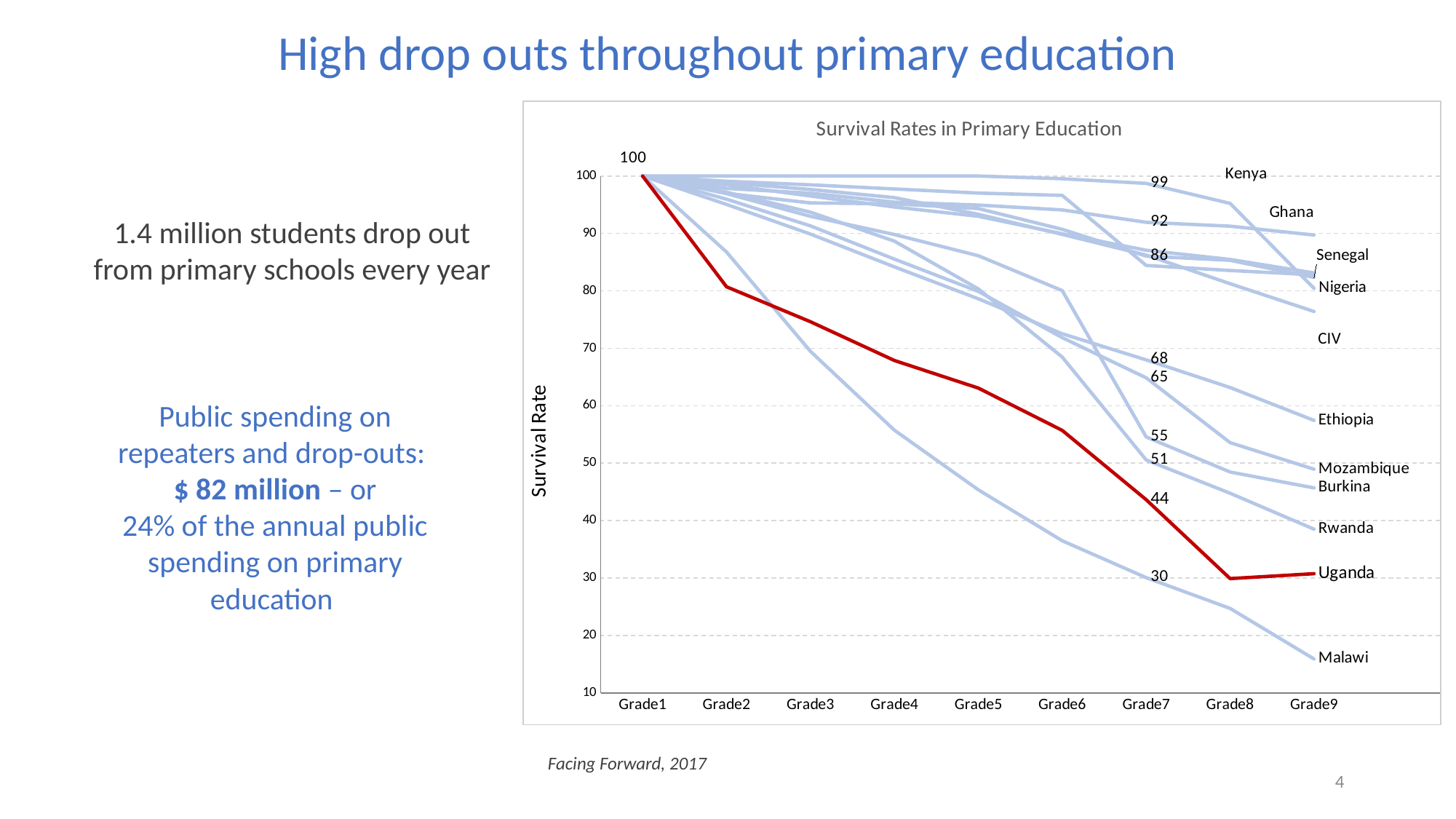

High drop outs throughout primary education

### Chart: Survival Rates in Primary Education

| Category | Burkina | CIV | DRC | Ethiopia | Ghana | Kenya | Malawi | Mozambique | Nigeria | Rwanda | Senegal | Uganda |
|---|---|---|---|---|---|---|---|---|---|---|---|---|
| Grade1 | 100.0 | 100.0 | 100.0 | 100.0 | 100.0 | 100.0 | 100.0 | 100.0 | 100.0 | 100.0 | 100.0 | 100.0 |
| Grade2 | 96.92291859627443 | 98.81740775500455 | 98.45964951443811 | 95.0470967568787 | 97.82635821416962 | 100.0 | 86.75838686655446 | 95.96531197399837 | 99.08211827747313 | 97.17388609896771 | 96.97034714289501 | 80.704689584436 |
| Grade3 | 92.97383587373749 | 97.65054323628904 | 96.51212005395577 | 89.88296380769856 | 97.00244844146262 | 100.0 | 69.45678766998475 | 91.31115024367197 | 98.45853043843117 | 93.69668532288374 | 95.31186185160206 | 74.61400255366922 |
| Grade4 | 89.80393663683137 | 96.23076400481082 | 94.59500571816265 | 84.18177170647623 | 95.4487661952132 | 100.0 | 55.74445870712603 | 85.52578846745618 | 97.74008507895793 | 88.65800222281017 | 95.15259532625097 | 67.87448719476953 |
| Grade5 | 86.11788381035649 | 93.32648477119206 | 92.98224505825482 | 78.61582470660362 | 94.92969371711263 | 100.0 | 45.354974910872315 | 79.90270765091523 | 97.02473038104358 | 80.33726916695257 | 94.32774114029904 | 63.07020348865037 |
| Grade6 | 80.04606315418695 | 89.82574123790106 | 89.94354383307594 | 72.53518903003878 | 94.08778114701599 | 99.52844582081231 | 36.49165964093009 | 71.8510739625373 | 96.61593857328056 | 68.46454244612283 | 90.71036115782792 | 55.70253616212692 |
| Grade7 | 54.56190436329943 | 86.22789095614178 | 87.06863603727331 | 67.98124138257158 | 91.93468359640536 | 98.70145392751527 | 30.06169642772153 | 64.85927439178626 | 84.42281567481884 | 50.5482130612714 | 86.04375291126594 | 43.63983687771218 |
| Grade8 | 48.460954447166145 | 81.2421527801685 | 85.46381246262469 | 63.16858017652445 | 91.26535688441271 | 95.22716276862437 | 24.705222148898986 | 53.572745739652426 | 83.5408783661044 | 44.76039370351531 | 85.31729710501813 | 29.90078079282769 |
| Grade9 | 45.686967654145704 | 76.40701523416023 | 83.11799564570497 | 57.44285479166047 | 89.7171540283174 | 80.43635178619655 | 15.906877658917558 | 48.944484282528364 | 82.78892677398642 | 38.498689988598564 | 82.33774190613086 | 30.75719162518439 |
1.4 million students drop out from primary schools every year

Public spending on repeaters and drop-outs:
$ 82 million – or
24% of the annual public spending on primary education
Facing Forward, 2017
4